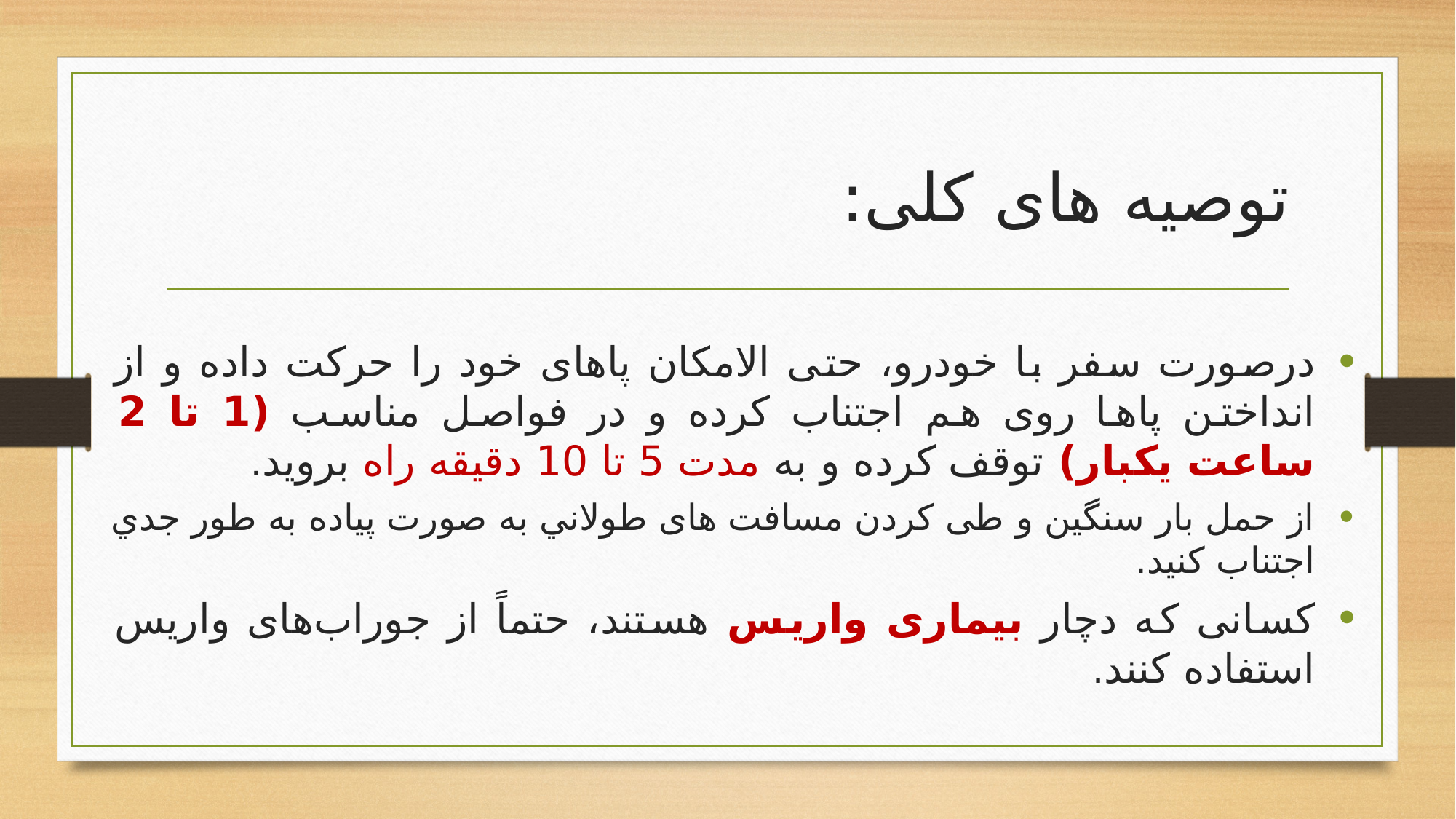

# توصیه های کلی:

درصورت سفر با خودرو، حتی الامکان پاهای خود را حرکت داده و از انداختن پاها روی هم اجتناب کرده و در فواصل مناسب (1 تا 2 ساعت یکبار) توقف کرده و به مدت 5 تا 10 دقیقه راه بروید.
از حمل بار سنگین و طی کردن مسافت های طولاني به صورت پياده به طور جدي اجتناب کنيد.
کسانی که دچار بیماری واریس هستند، حتماً از جوراب‌های واریس استفاده کنند.